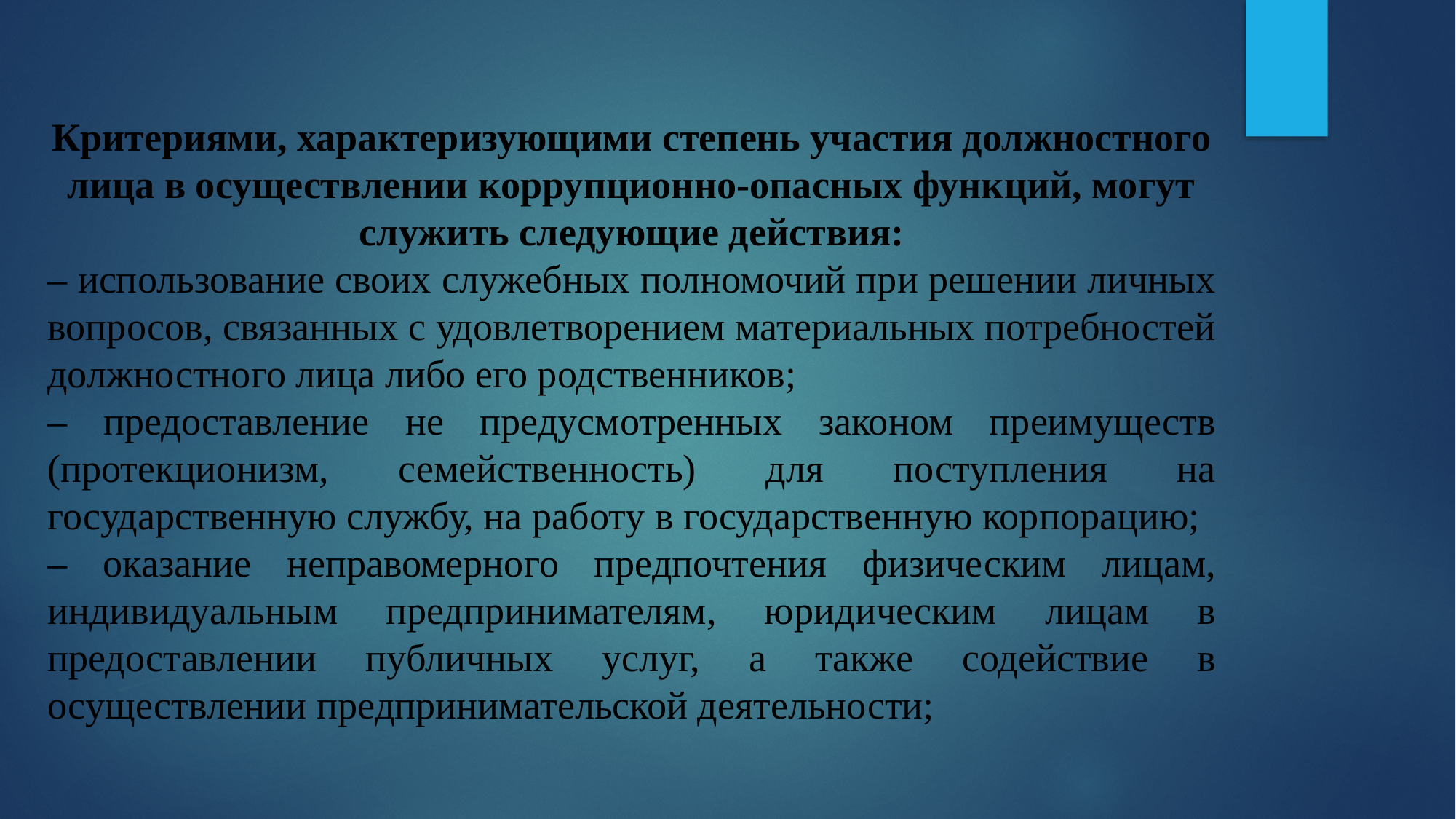

Критериями, характеризующими степень участия должностного лица в осуществлении коррупционно-опасных функций, могут служить следующие действия:
– использование своих служебных полномочий при решении личных вопросов, связанных с удовлетворением материальных потребностей должностного лица либо его родственников;
– предоставление не предусмотренных законом преимуществ (протекционизм, семейственность) для поступления на государственную службу, на работу в государственную корпорацию;
– оказание неправомерного предпочтения физическим лицам, индивидуальным предпринимателям, юридическим лицам в предоставлении публичных услуг, а также содействие в осуществлении предпринимательской деятельности;